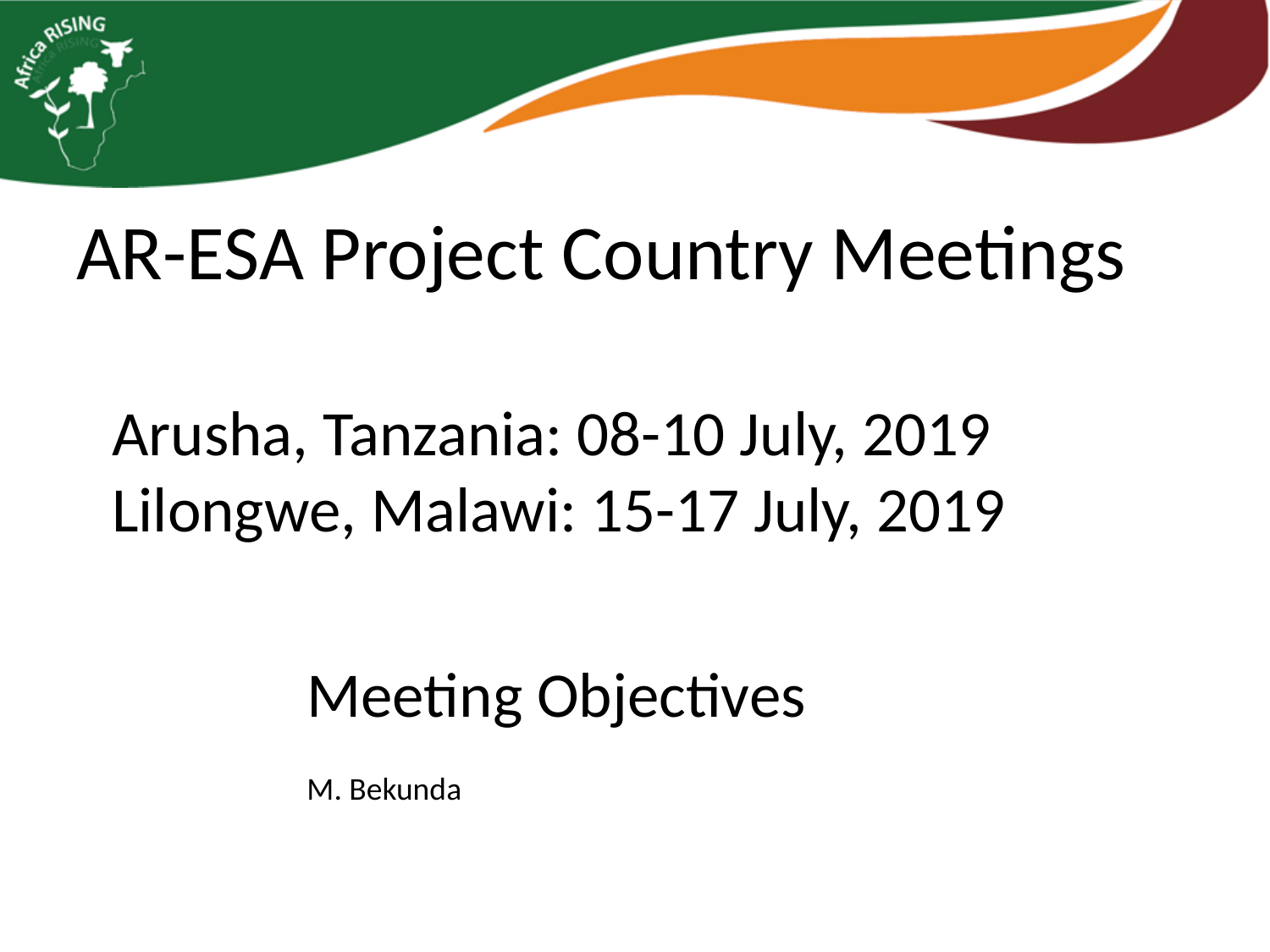

# AR-ESA Project Country Meetings
Arusha, Tanzania: 08-10 July, 2019
Lilongwe, Malawi: 15-17 July, 2019
Meeting Objectives

M. Bekunda